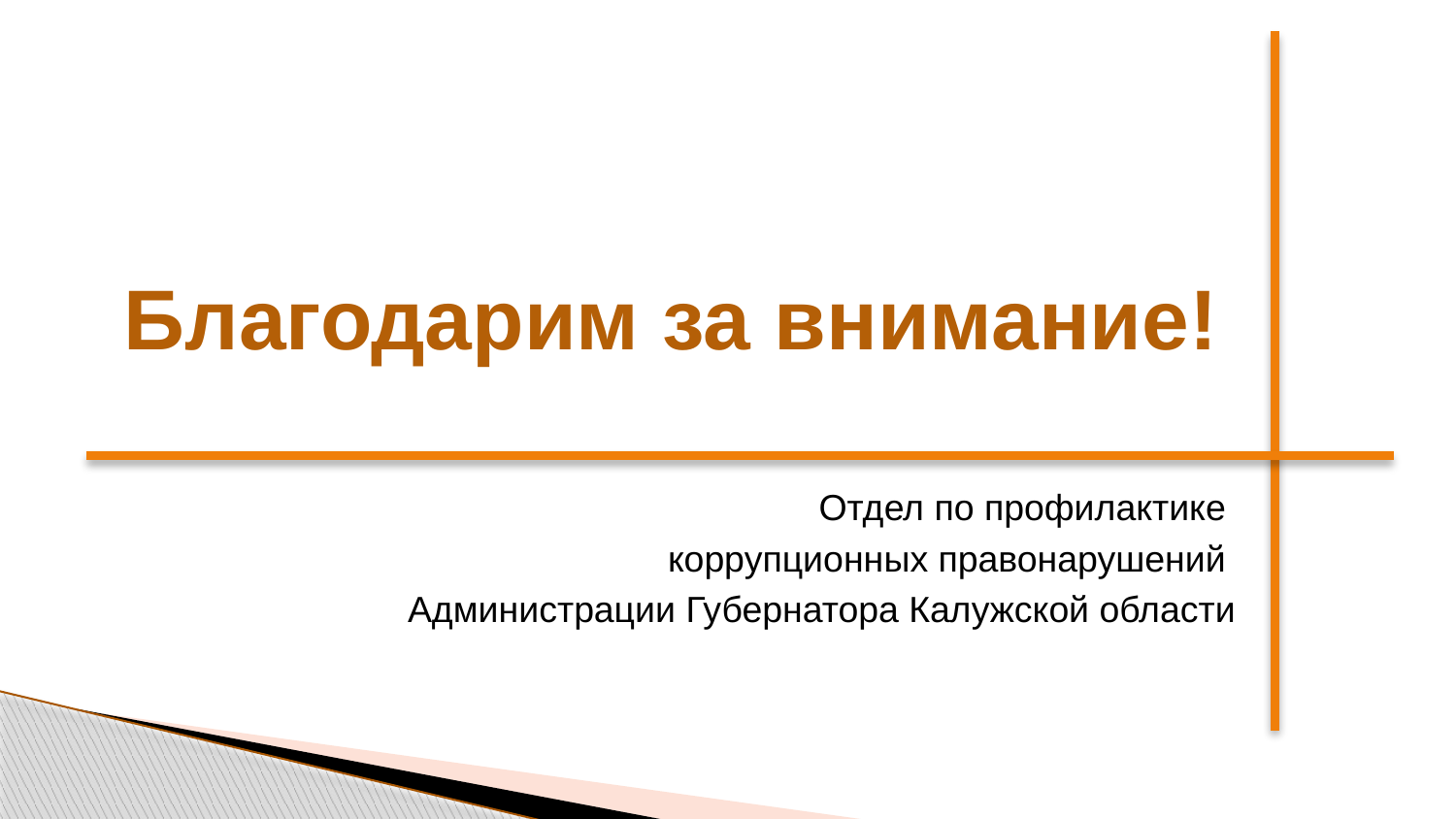

# Благодарим за внимание!
Отдел по профилактике
коррупционных правонарушений
Администрации Губернатора Калужской области